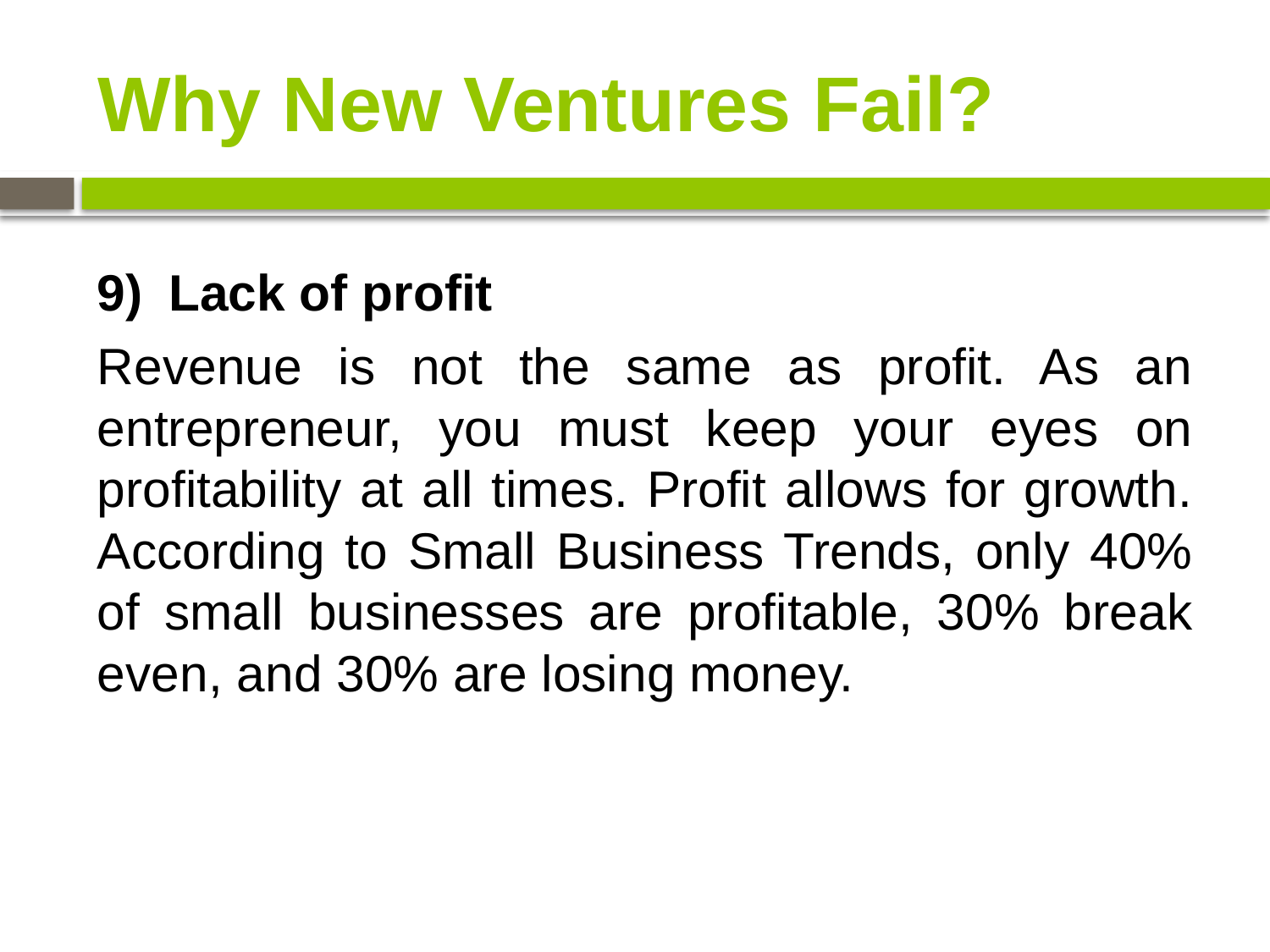

# Why New Ventures Fail?
Lack of profit
Revenue is not the same as profit. As an entrepreneur, you must keep your eyes on profitability at all times. Profit allows for growth. According to Small Business Trends, only 40% of small businesses are profitable, 30% break even, and 30% are losing money.